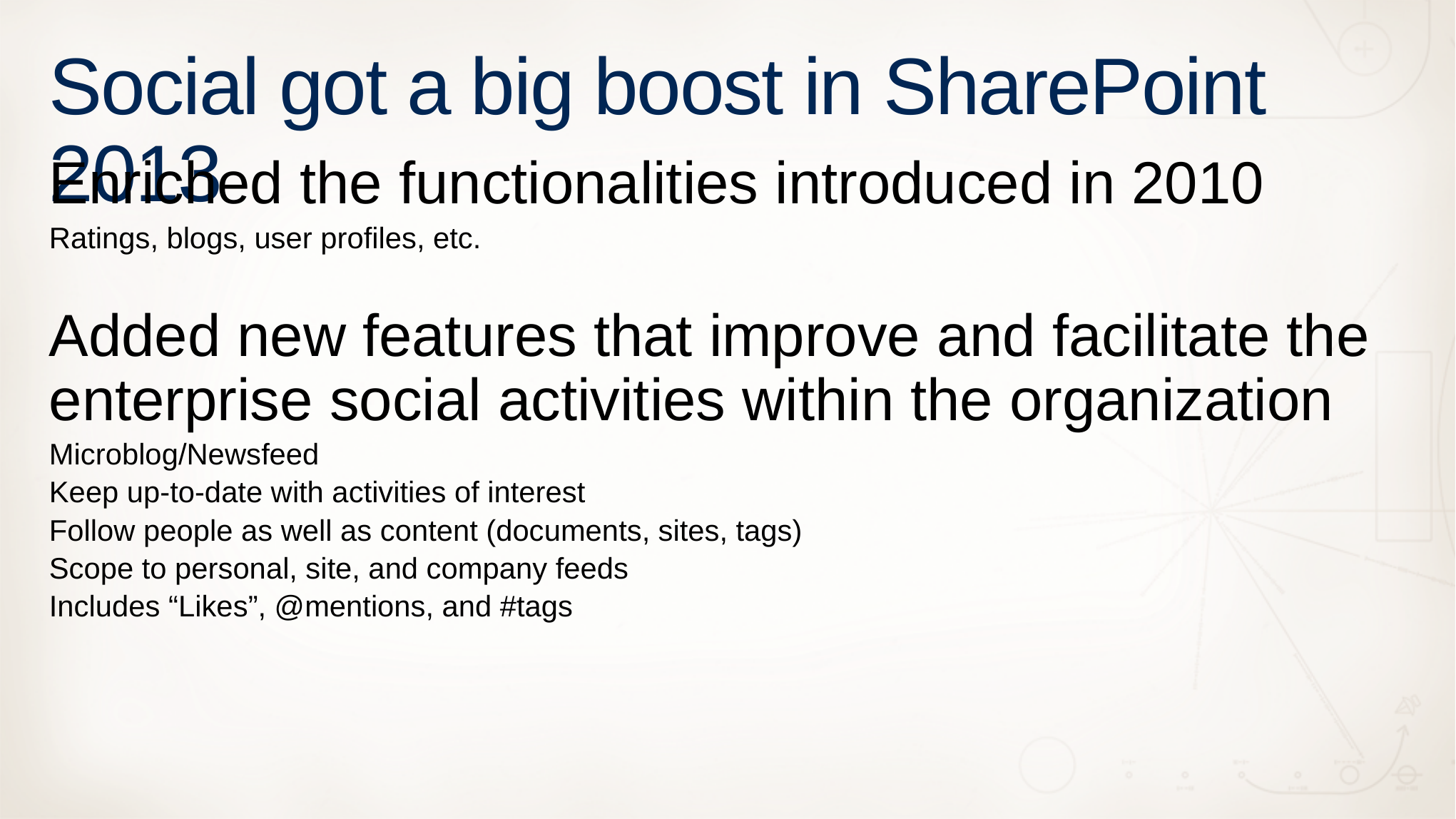

# Social got a big boost in SharePoint 2013
Enriched the functionalities introduced in 2010
Ratings, blogs, user profiles, etc.

Added new features that improve and facilitate the enterprise social activities within the organization
Microblog/Newsfeed
Keep up-to-date with activities of interest
Follow people as well as content (documents, sites, tags)
Scope to personal, site, and company feeds
Includes “Likes”, @mentions, and #tags